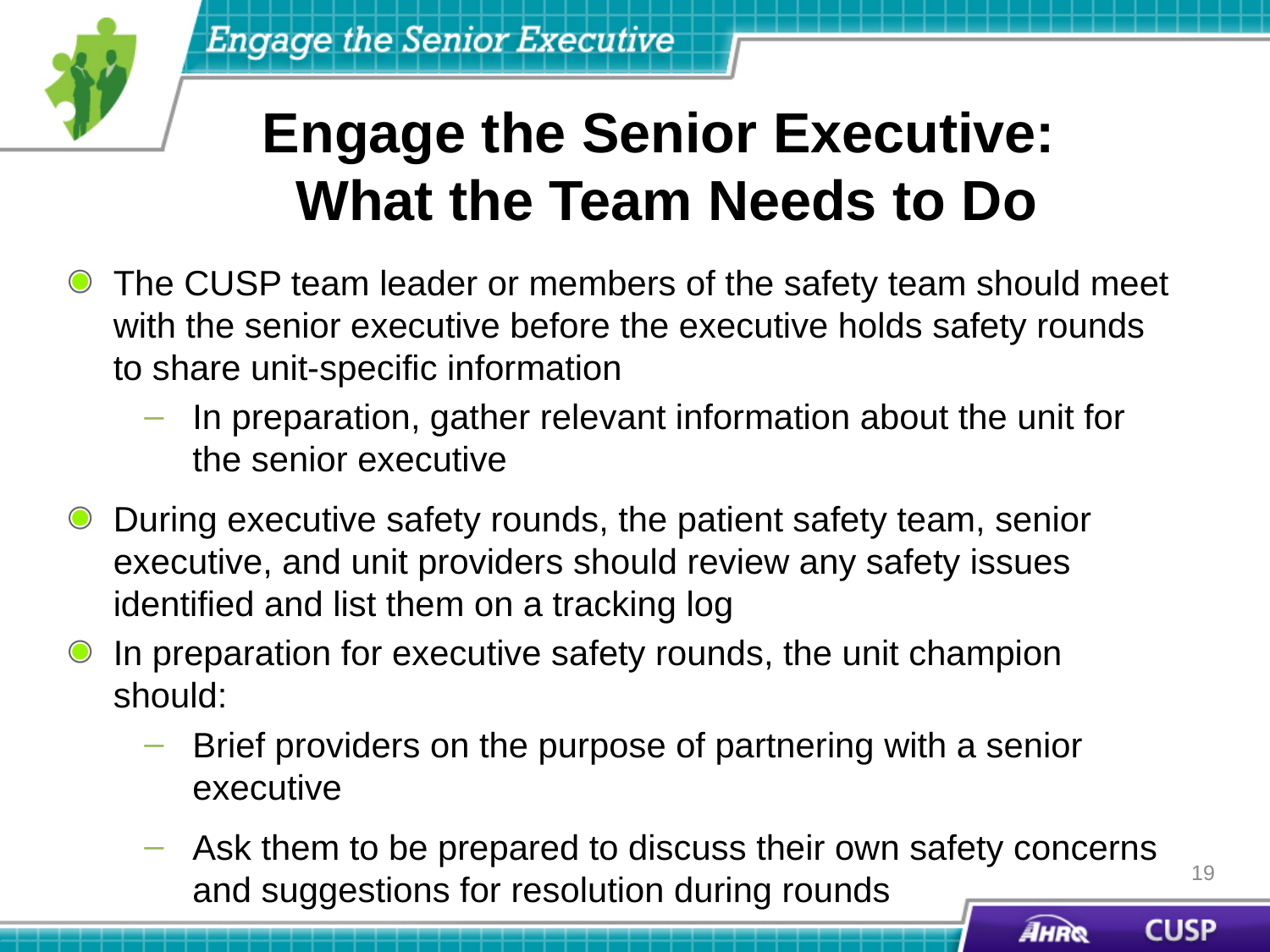

# Engage the Senior Executive: What the Team Needs to Do
The CUSP team leader or members of the safety team should meet with the senior executive before the executive holds safety rounds to share unit-specific information
In preparation, gather relevant information about the unit for the senior executive
During executive safety rounds, the patient safety team, senior executive, and unit providers should review any safety issues identified and list them on a tracking log
In preparation for executive safety rounds, the unit champion should:
Brief providers on the purpose of partnering with a senior  executive
Ask them to be prepared to discuss their own safety concerns and suggestions for resolution during rounds

19